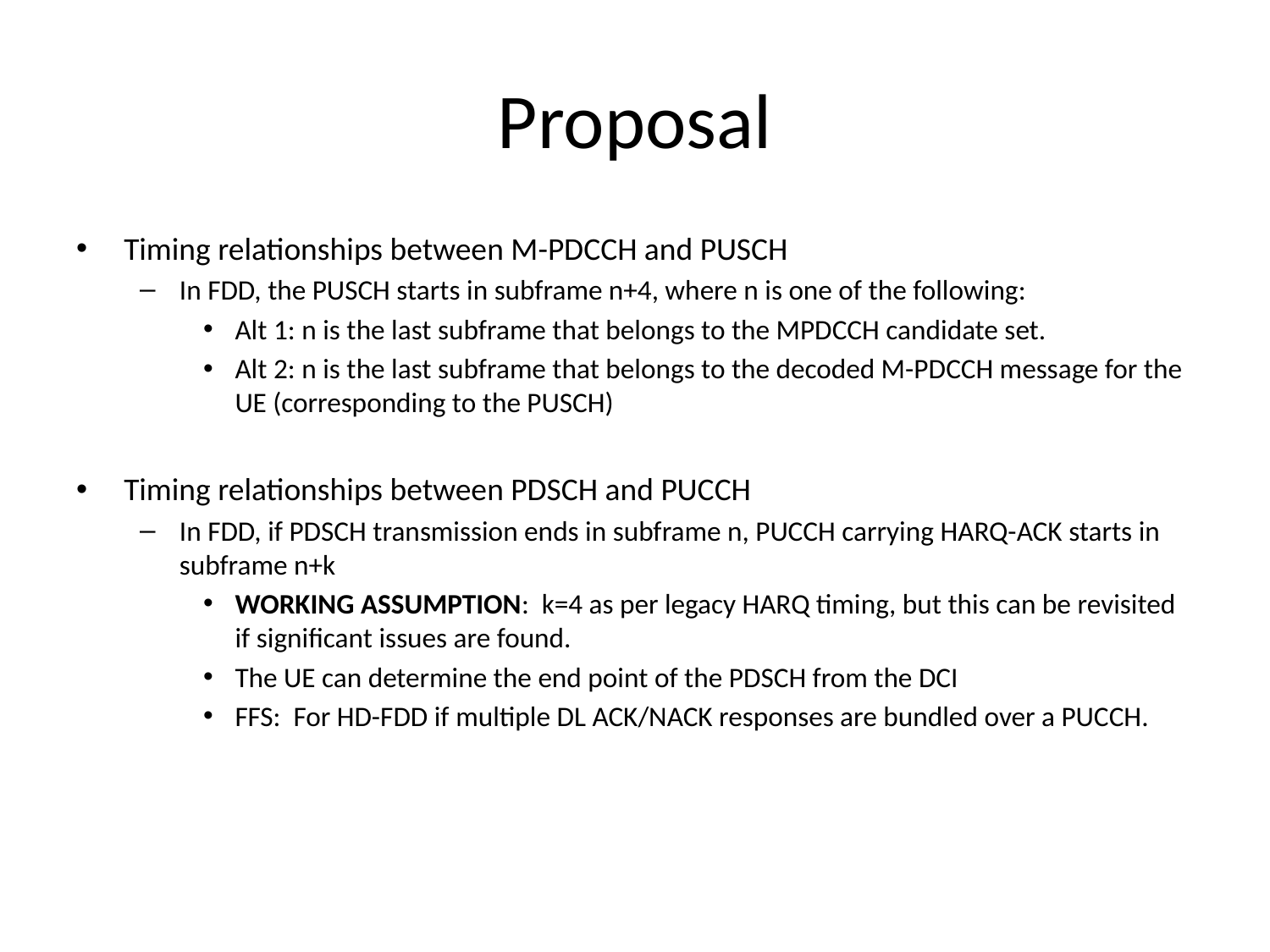

# Proposal
Timing relationships between M-PDCCH and PUSCH
In FDD, the PUSCH starts in subframe n+4, where n is one of the following:
Alt 1: n is the last subframe that belongs to the MPDCCH candidate set.
Alt 2: n is the last subframe that belongs to the decoded M-PDCCH message for the UE (corresponding to the PUSCH)

Timing relationships between PDSCH and PUCCH
In FDD, if PDSCH transmission ends in subframe n, PUCCH carrying HARQ-ACK starts in subframe n+k
WORKING ASSUMPTION:  k=4 as per legacy HARQ timing, but this can be revisited if significant issues are found.
The UE can determine the end point of the PDSCH from the DCI
FFS:  For HD-FDD if multiple DL ACK/NACK responses are bundled over a PUCCH.